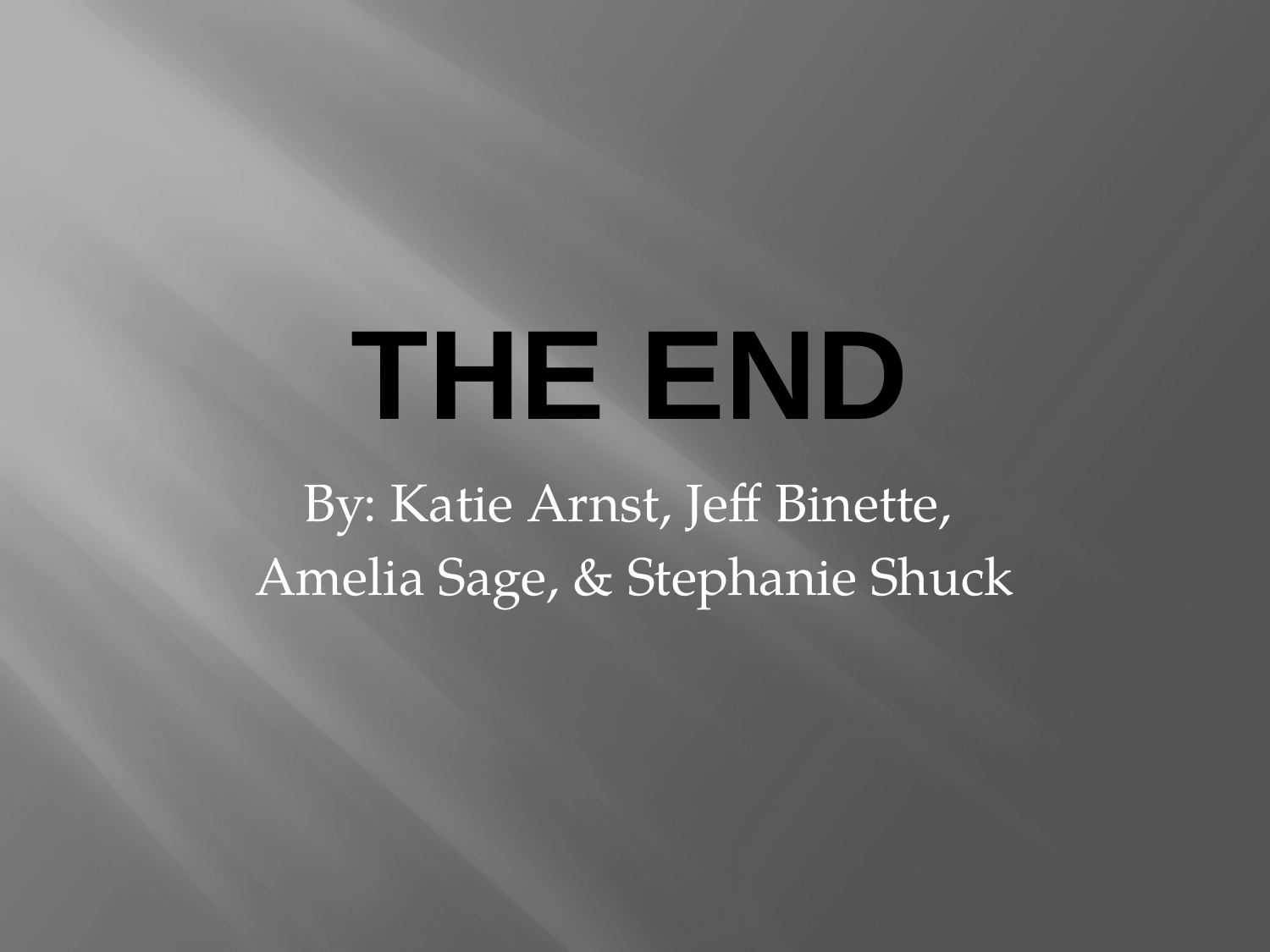

# The end
By: Katie Arnst, Jeff Binette,
Amelia Sage, & Stephanie Shuck